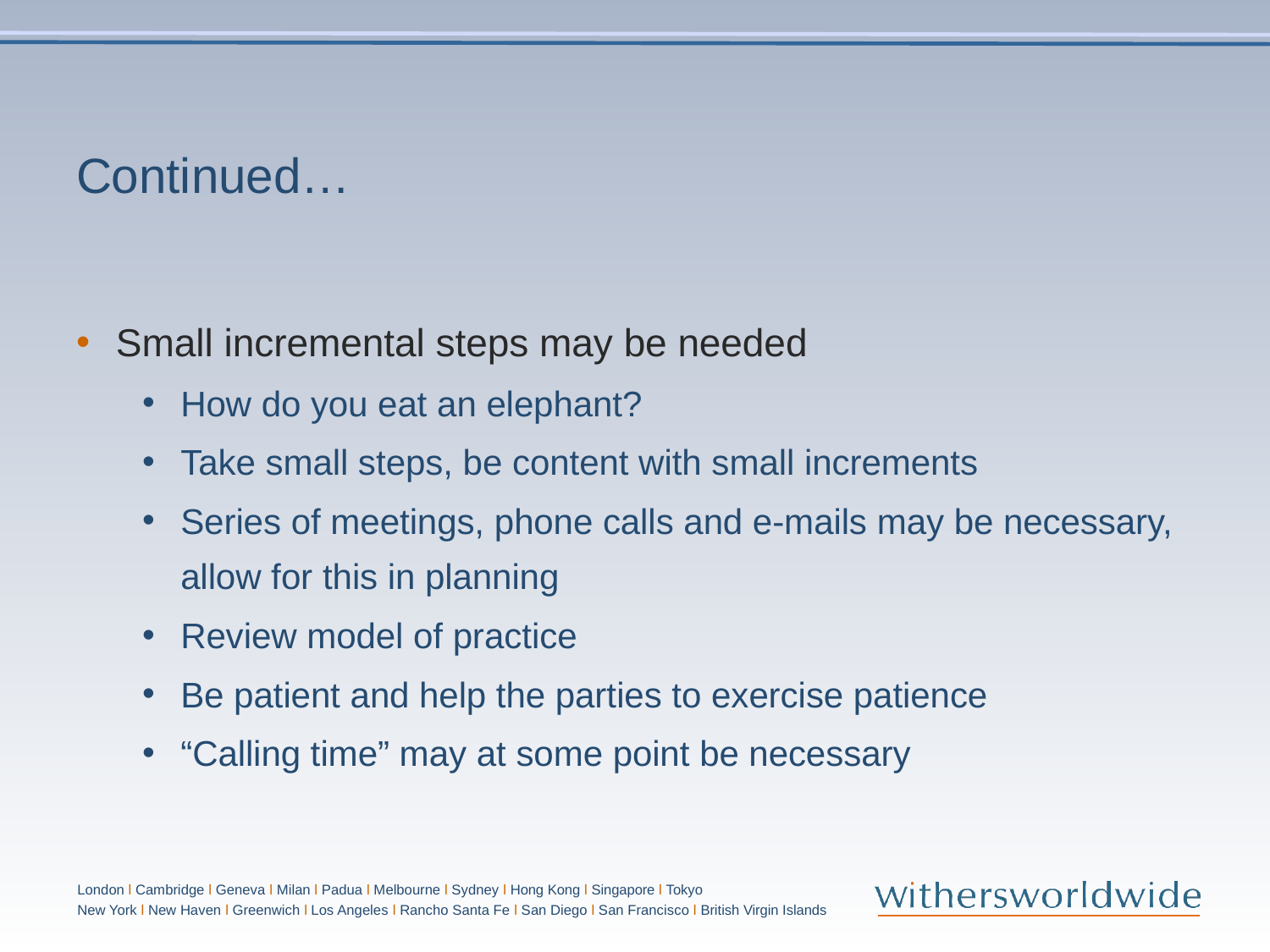

# Continued…
Small incremental steps may be needed
How do you eat an elephant?
Take small steps, be content with small increments
Series of meetings, phone calls and e-mails may be necessary, allow for this in planning
Review model of practice
Be patient and help the parties to exercise patience
“Calling time” may at some point be necessary